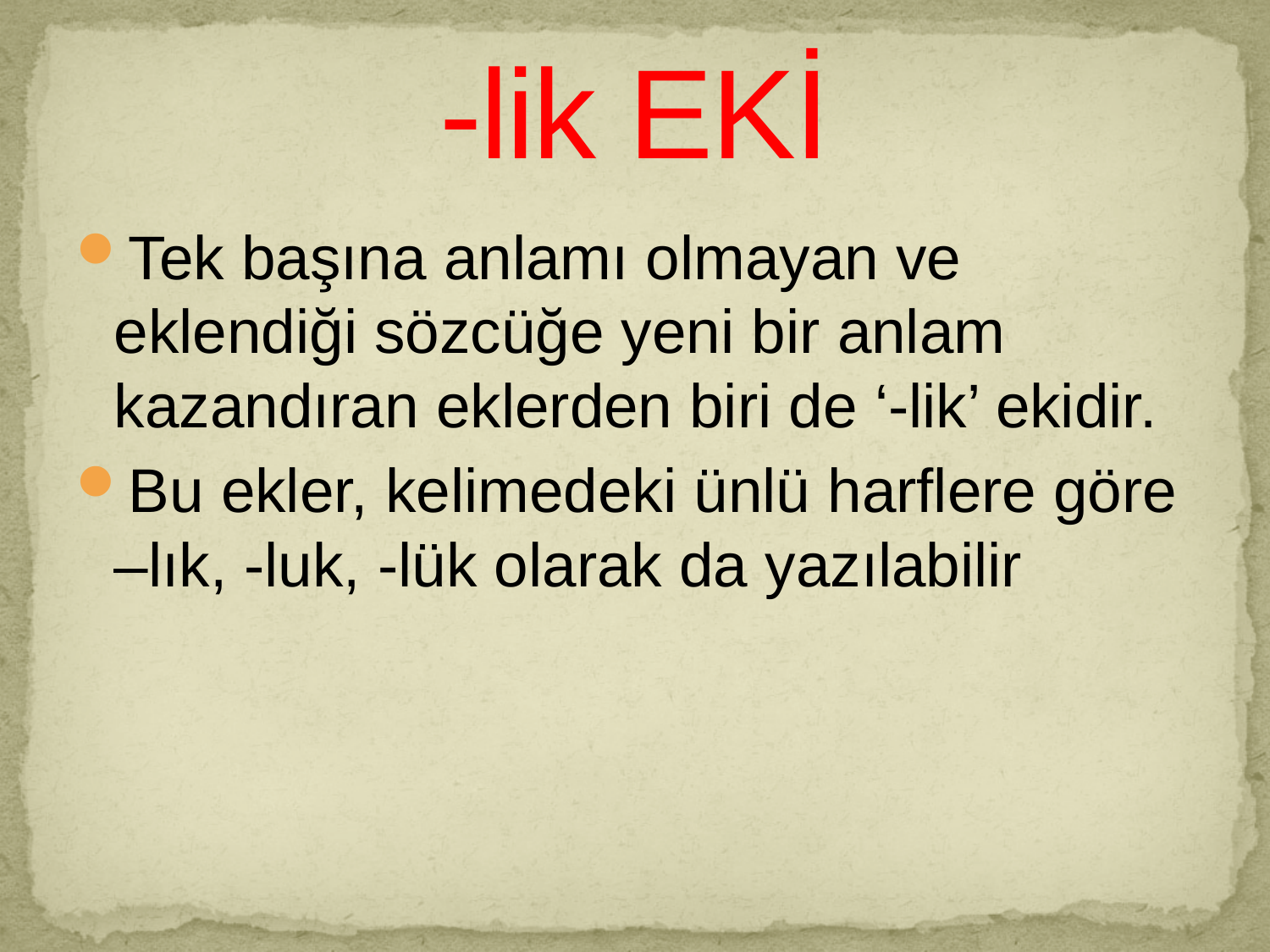

# -lik EKİ
Tek başına anlamı olmayan ve eklendiği sözcüğe yeni bir anlam kazandıran eklerden biri de ‘-lik’ ekidir.
Bu ekler, kelimedeki ünlü harflere göre –lık, -luk, -lük olarak da yazılabilir